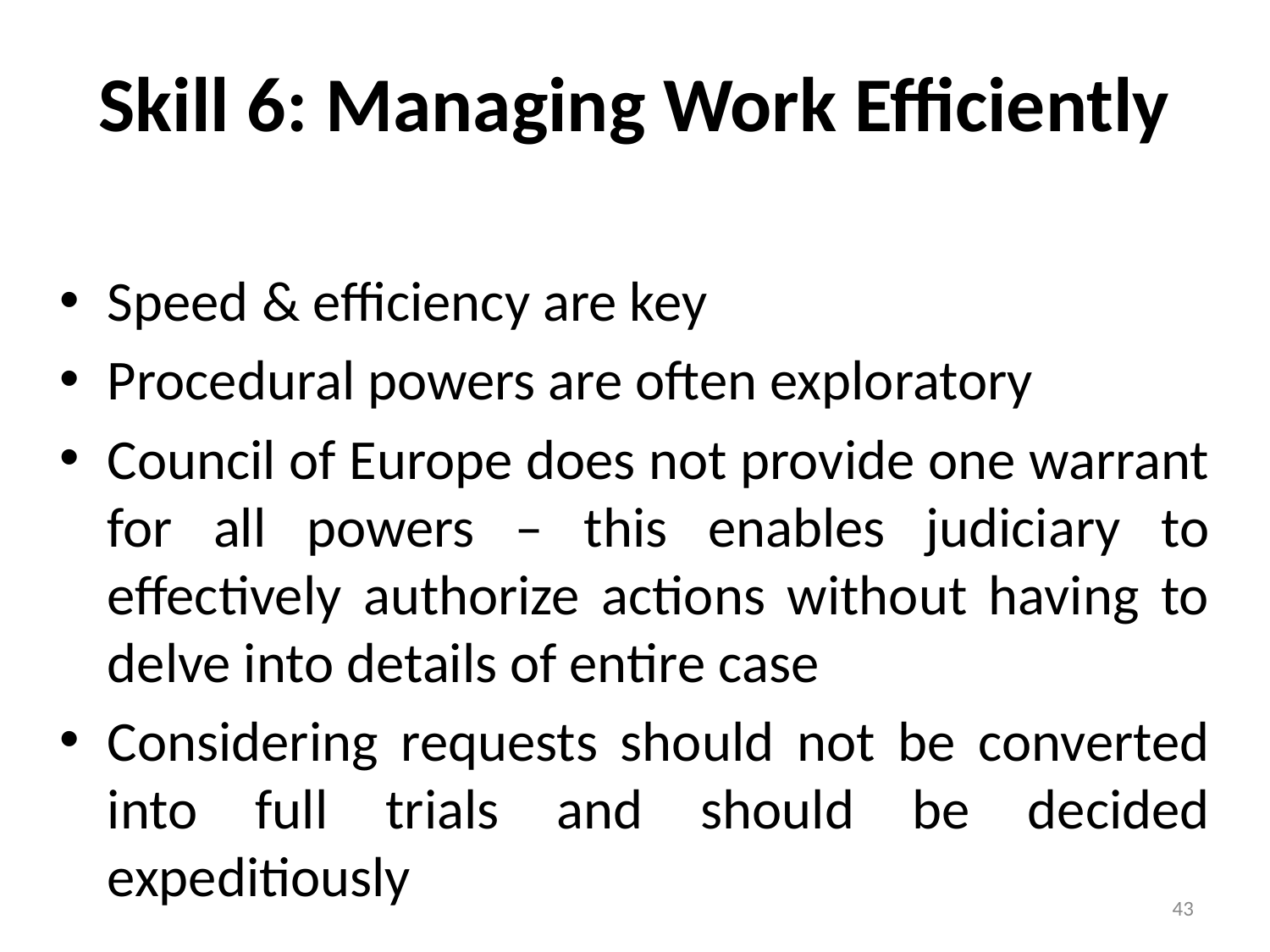

# Skill 6: Managing Work Efficiently

Speed & efficiency are key
Procedural powers are often exploratory
Council of Europe does not provide one warrant for all powers – this enables judiciary to effectively authorize actions without having to delve into details of entire case
Considering requests should not be converted into full trials and should be decided expeditiously
43